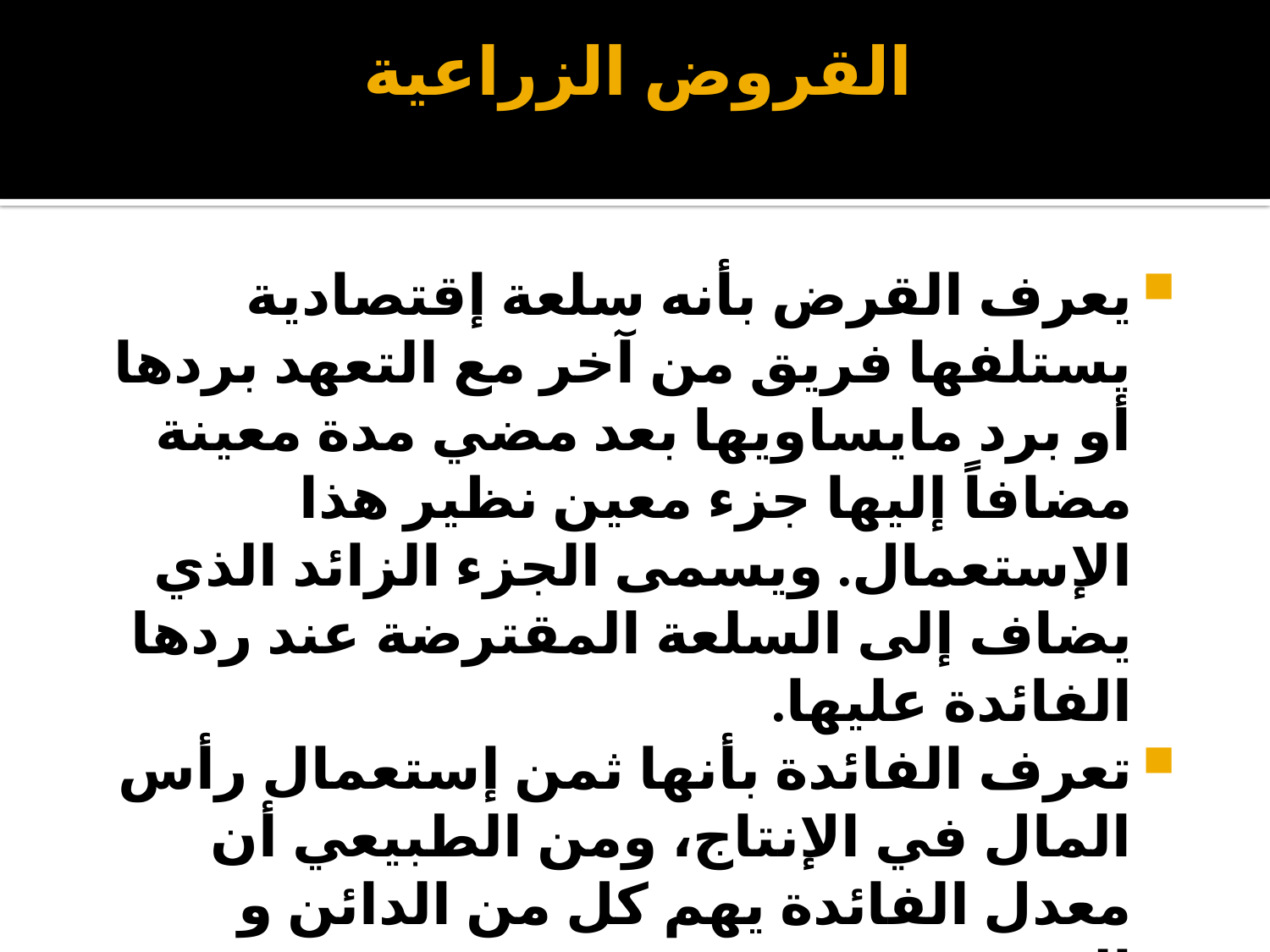

# القروض الزراعية
يعرف القرض بأنه سلعة إقتصادية يستلفها فريق من آخر مع التعهد بردها أو برد مايساويها بعد مضي مدة معينة مضافاً إليها جزء معين نظير هذا الإستعمال. ويسمى الجزء الزائد الذي يضاف إلى السلعة المقترضة عند ردها الفائدة عليها.
تعرف الفائدة بأنها ثمن إستعمال رأس المال في الإنتاج، ومن الطبيعي أن معدل الفائدة يهم كل من الدائن و المدين.
وهناك عوامل كثيرة لها تأثير على معدل الفائدة التي تدفع على القروض الزراعية و أهمها: